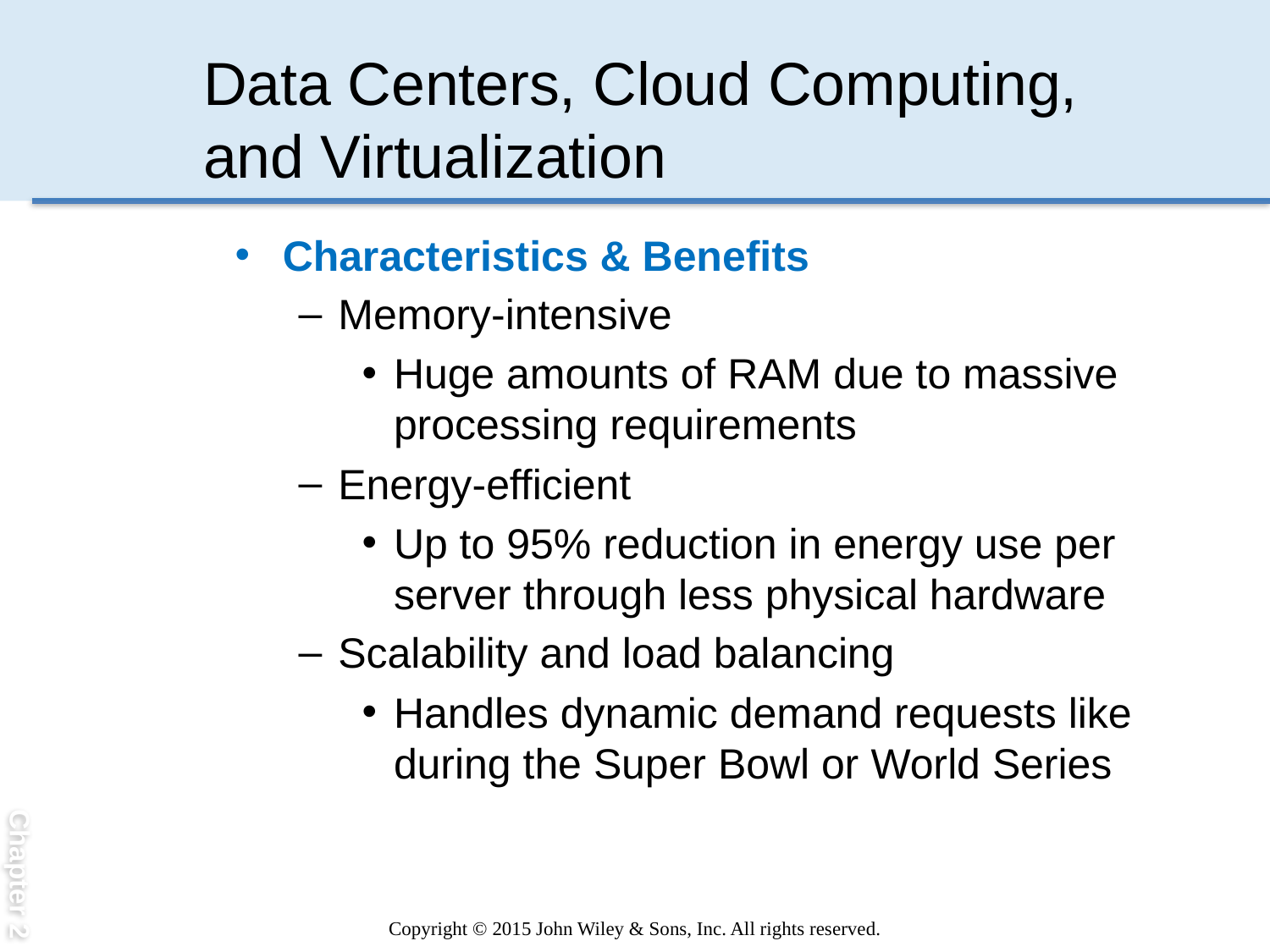

Chapter 2
# Data Centers, Cloud Computing, and Virtualization
Characteristics & Benefits
Memory-intensive
Huge amounts of RAM due to massive processing requirements
Energy-efficient
Up to 95% reduction in energy use per server through less physical hardware
Scalability and load balancing
Handles dynamic demand requests like during the Super Bowl or World Series